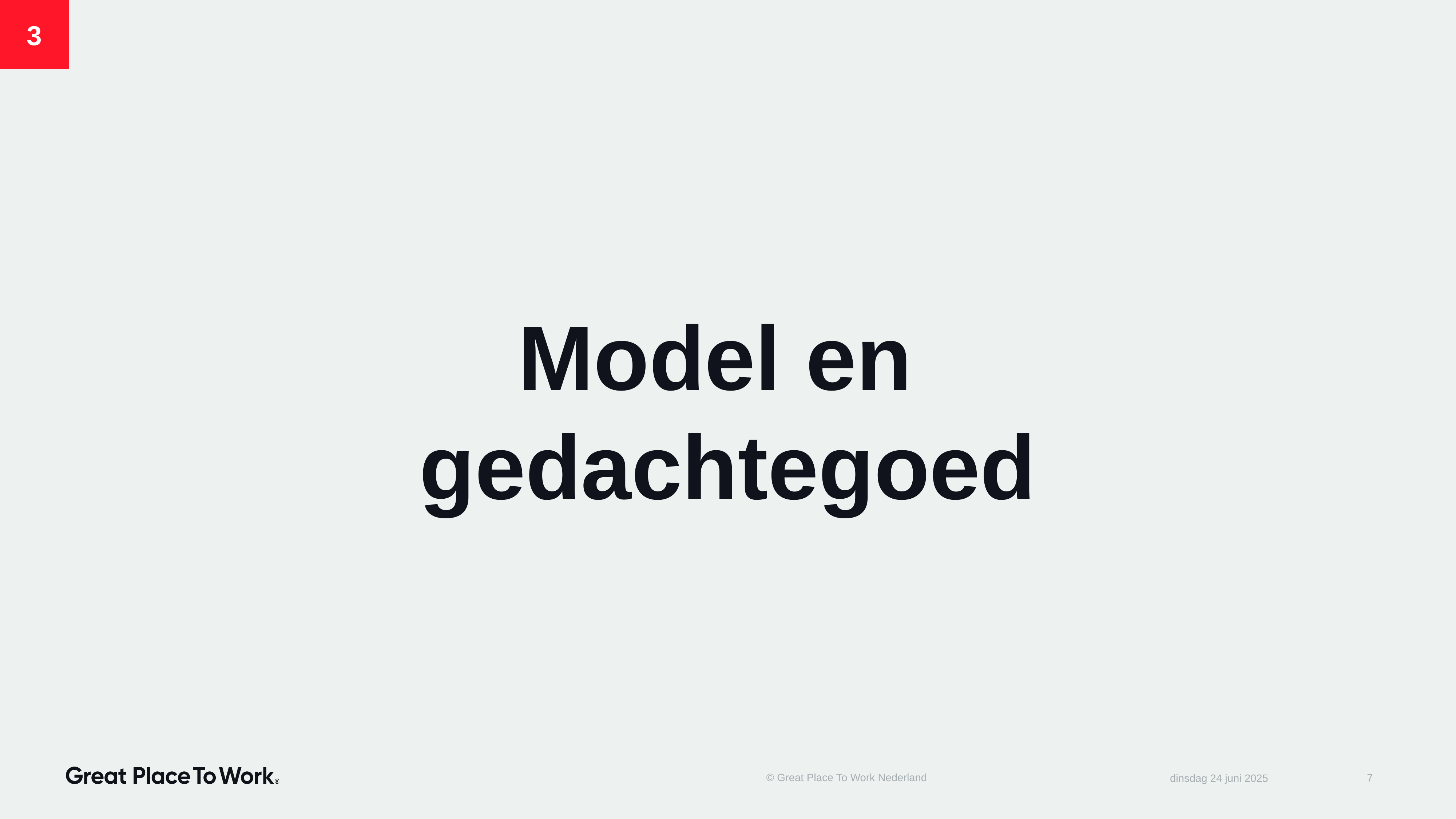

3
Model en
gedachtegoed
© Great Place To Work Nederland
7
dinsdag 24 juni 2025